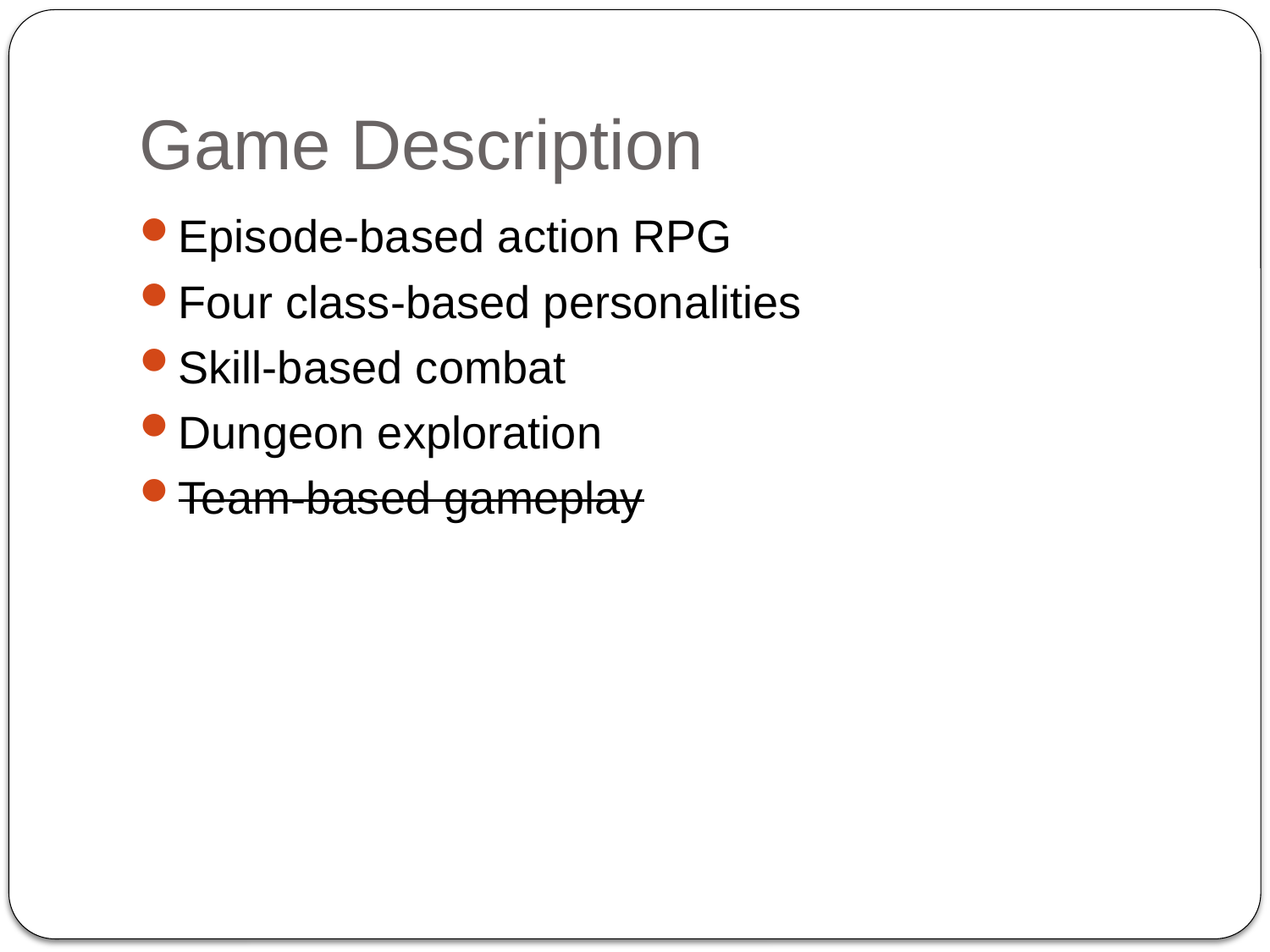

# Game Description
Episode-based action RPG
Four class-based personalities
Skill-based combat
Dungeon exploration
Team-based gameplay